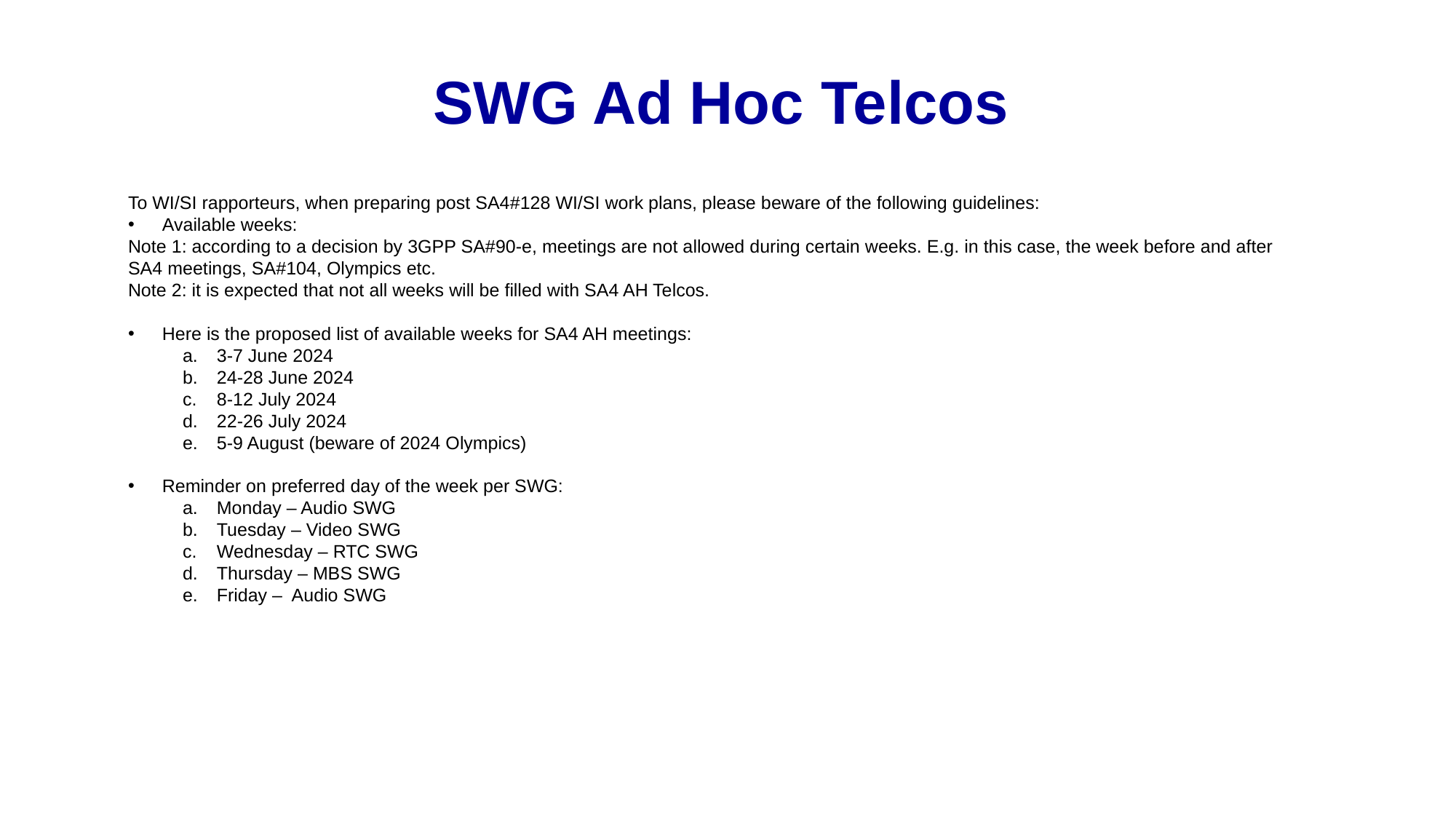

# SWG Ad Hoc Telcos

To WI/SI rapporteurs, when preparing post SA4#128 WI/SI work plans, please beware of the following guidelines:
Available weeks:
Note 1: according to a decision by 3GPP SA#90-e, meetings are not allowed during certain weeks. E.g. in this case, the week before and after SA4 meetings, SA#104, Olympics etc.
Note 2: it is expected that not all weeks will be filled with SA4 AH Telcos.

Here is the proposed list of available weeks for SA4 AH meetings:
3-7 June 2024
24-28 June 2024
8-12 July 2024
22-26 July 2024
5-9 August (beware of 2024 Olympics)

Reminder on preferred day of the week per SWG:
Monday – Audio SWG
Tuesday – Video SWG
Wednesday – RTC SWG
Thursday – MBS SWG
Friday –  Audio SWG